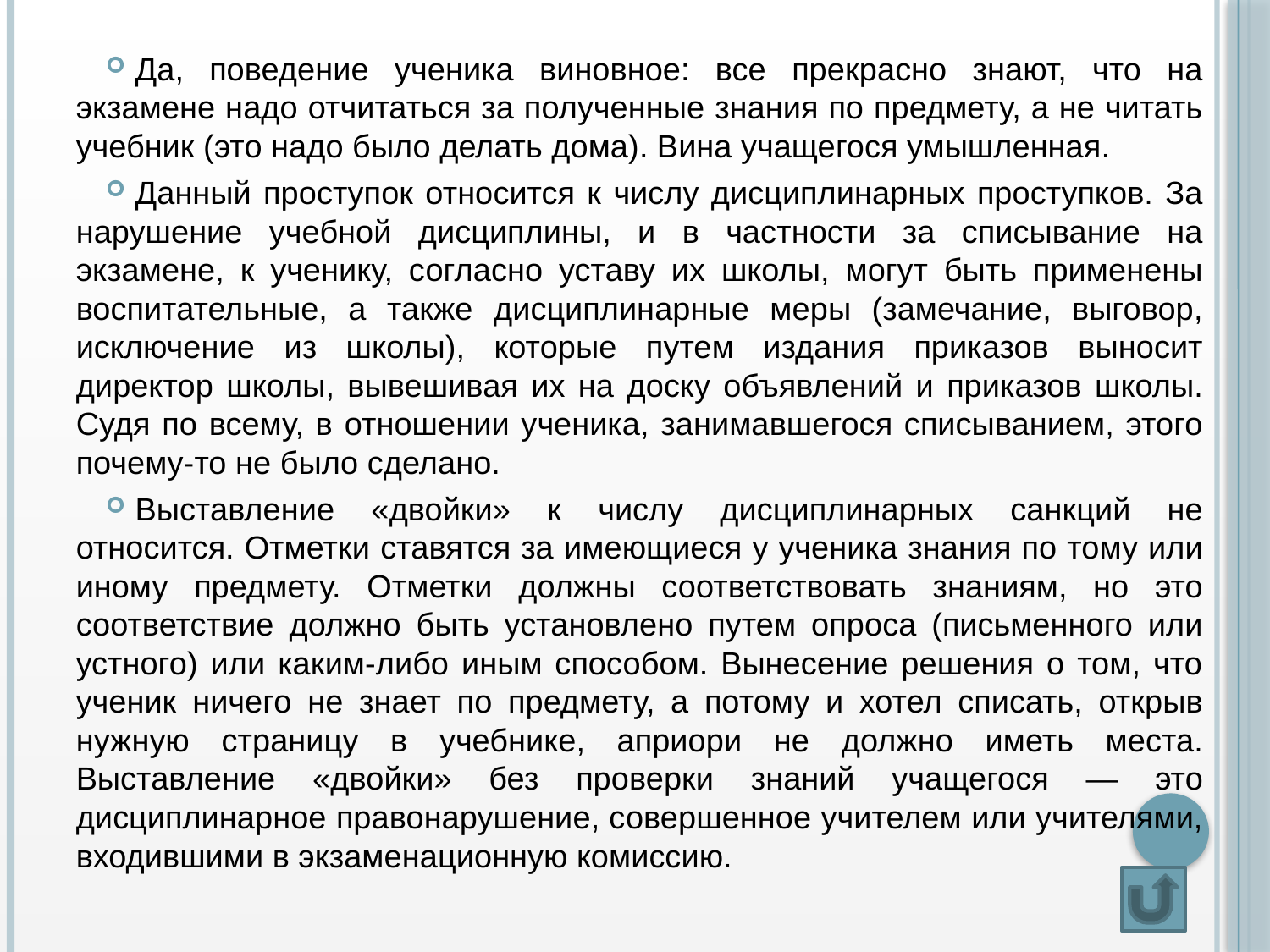

Да, поведение ученика виновное: все прекрасно знают, что на экзамене надо отчитаться за полученные знания по предмету, а не читать учебник (это надо было делать дома). Вина учащегося умышленная.
Данный проступок относится к числу дисциплинарных проступков. За нарушение учебной дисциплины, и в частности за списывание на экзамене, к ученику, согласно уставу их школы, могут быть применены воспитательные, а также дисциплинарные меры (замечание, выговор, исключение из школы), которые путем издания приказов выносит директор школы, вывешивая их на доску объявлений и приказов школы. Судя по всему, в отношении ученика, занимавшегося списыванием, этого почему-то не было сделано.
Выставление «двойки» к числу дисциплинарных санкций не относится. Отметки ставятся за имеющиеся у ученика знания по тому или иному предмету. Отметки должны соответствовать знаниям, но это соответствие должно быть установлено путем опроса (письменного или устного) или каким-либо иным способом. Вынесение решения о том, что ученик ничего не знает по предмету, а потому и хотел списать, открыв нужную страницу в учебнике, априори не должно иметь места. Выставление «двойки» без проверки знаний учащегося — это дисциплинарное правонарушение, совершенное учителем или учителями, входившими в экзаменационную комиссию.